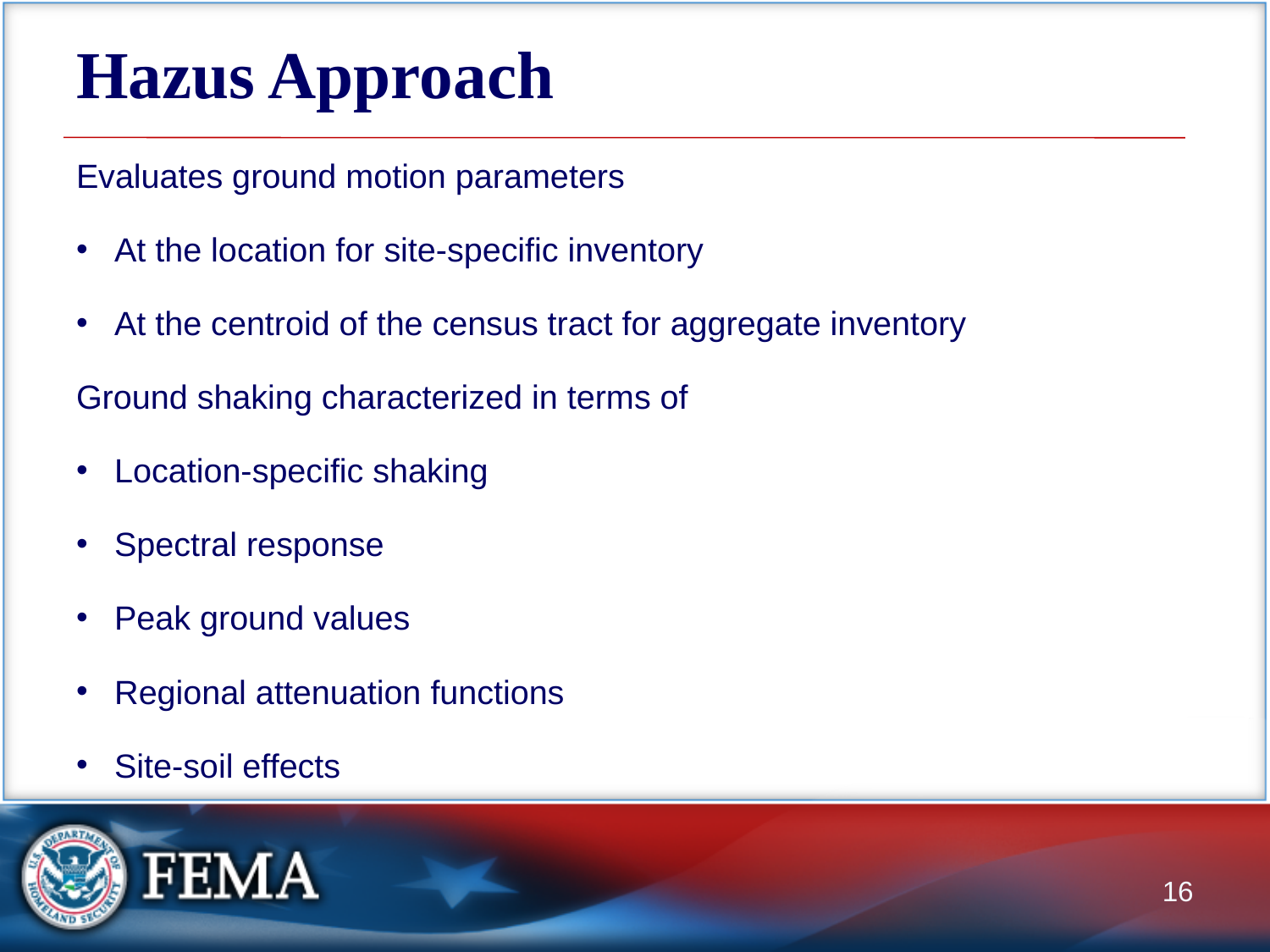

# Hazus Approach
Evaluates ground motion parameters
At the location for site-specific inventory
At the centroid of the census tract for aggregate inventory
Ground shaking characterized in terms of
Location-specific shaking
Spectral response
Peak ground values
Regional attenuation functions
Site-soil effects
16